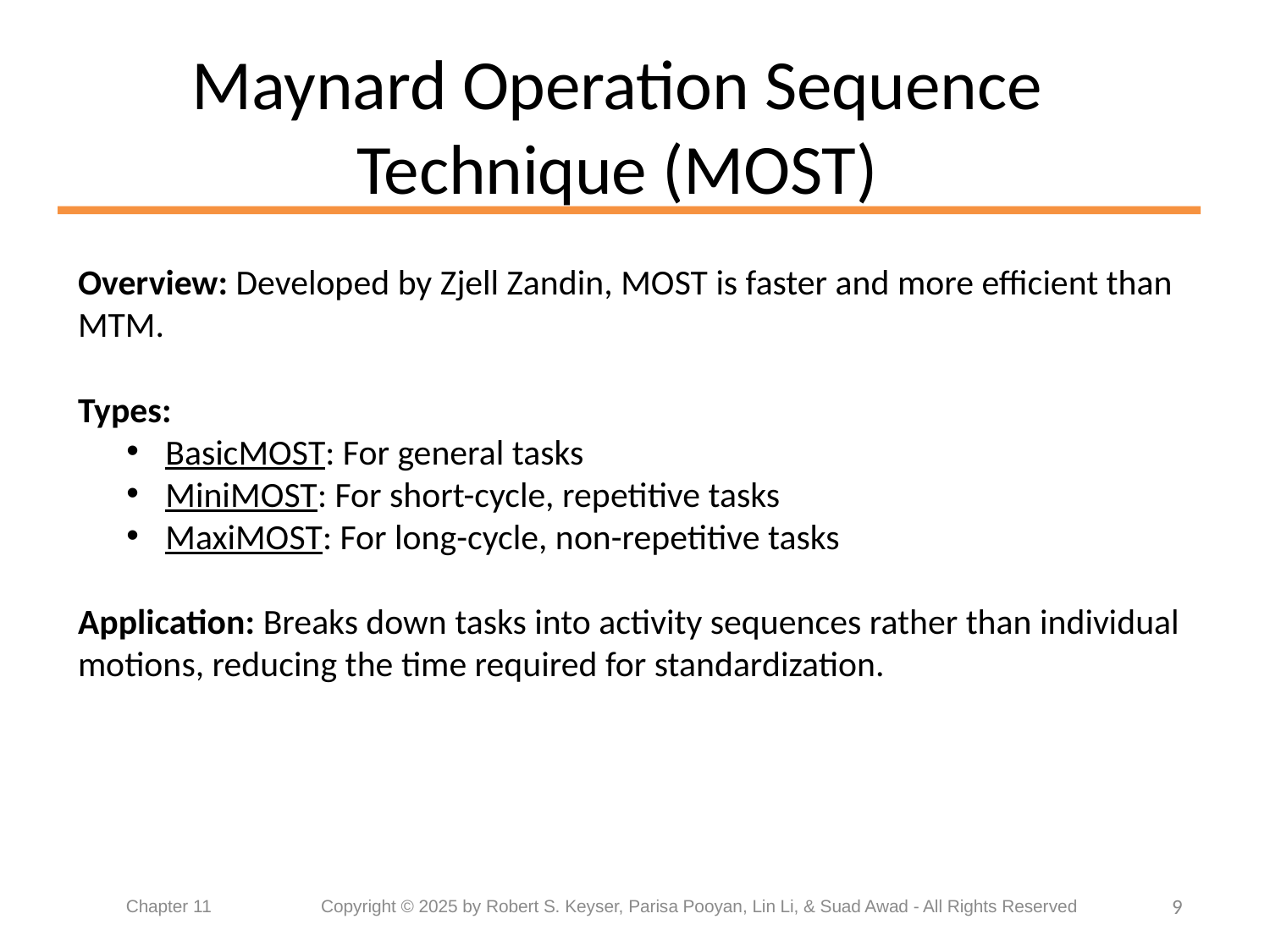

# Maynard Operation Sequence Technique (MOST)

Overview: Developed by Zjell Zandin, MOST is faster and more efficient than MTM.

Types:
BasicMOST: For general tasks
MiniMOST: For short-cycle, repetitive tasks
MaxiMOST: For long-cycle, non-repetitive tasks

Application: Breaks down tasks into activity sequences rather than individual motions, reducing the time required for standardization.
9
Chapter 11	              Copyright © 2025 by Robert S. Keyser, Parisa Pooyan, Lin Li, & Suad Awad - All Rights Reserved